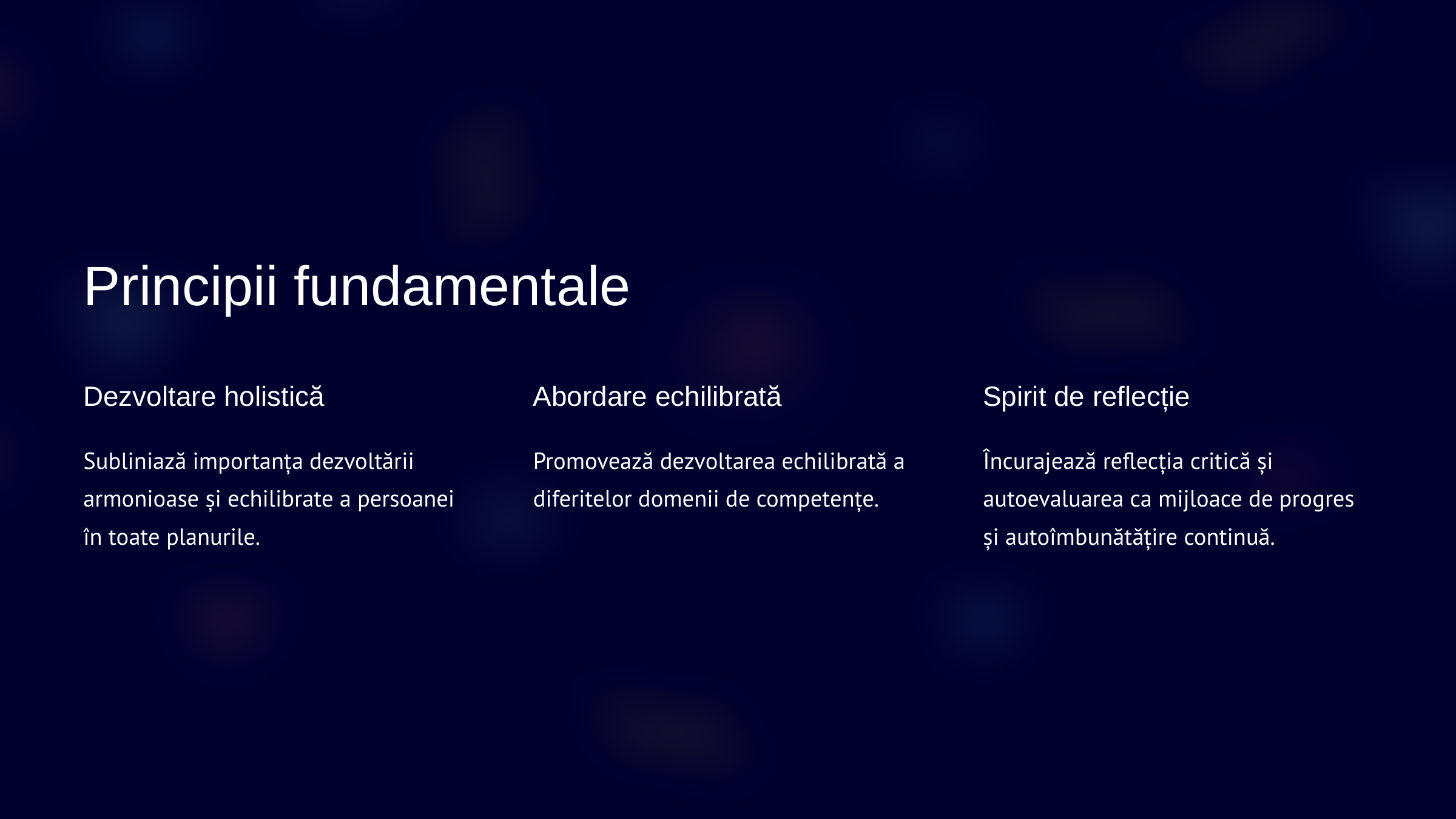

Principii fundamentale
Dezvoltare holistică
Abordare echilibrată
Spirit de reflecție
Subliniază importanța dezvoltării armonioase și echilibrate a persoanei în toate planurile.
Promovează dezvoltarea echilibrată a diferitelor domenii de competențe.
Încurajează reflecția critică și autoevaluarea ca mijloace de progres și autoîmbunătățire continuă.